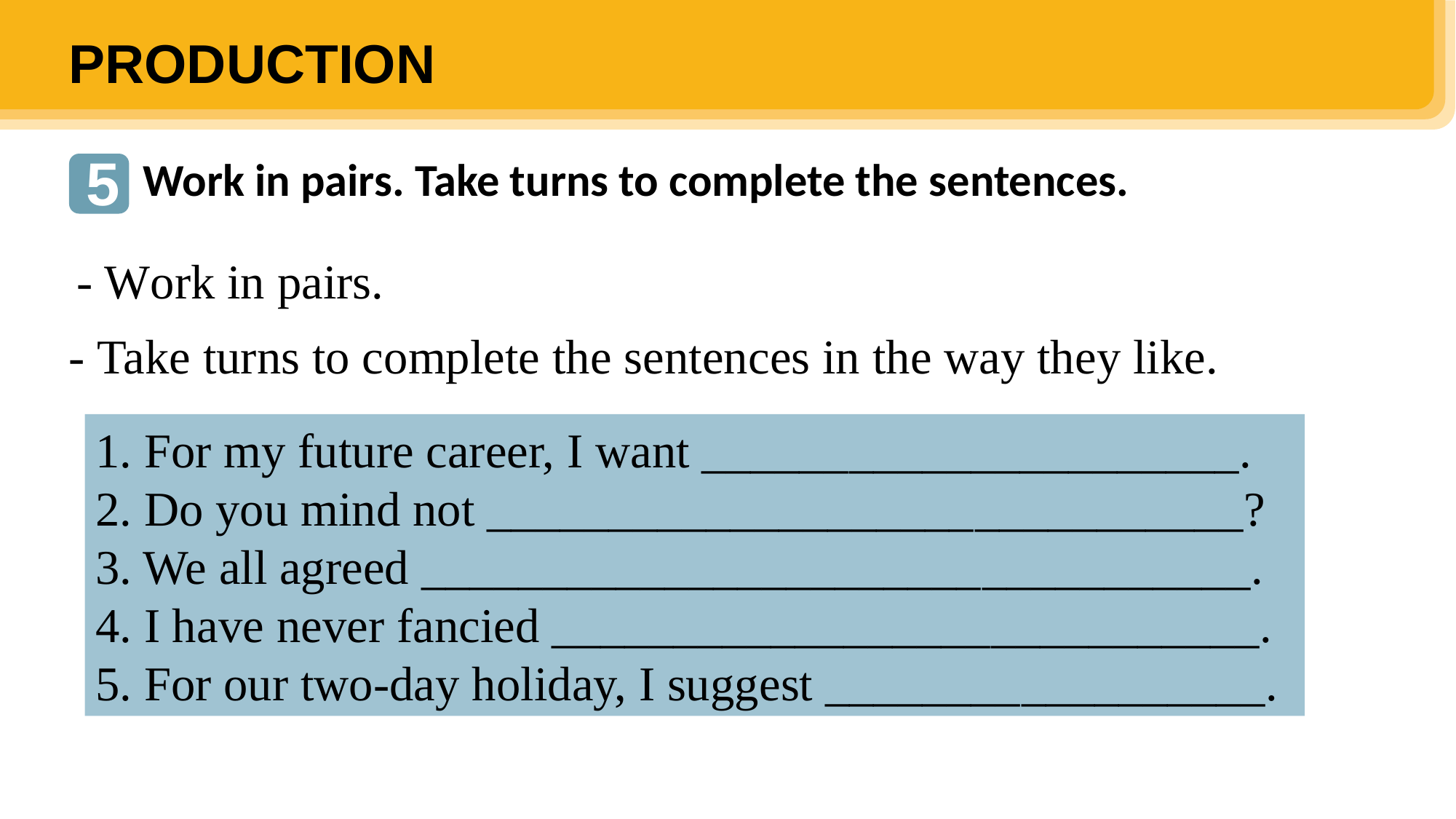

PRODUCTION
5
Work in pairs. Take turns to complete the sentences.

- Work in pairs.
- Take turns to complete the sentences in the way they like.
1. For my future career, I want ______________________.
2. Do you mind not _______________________________?
3. We all agreed __________________________________.
4. I have never fancied _____________________________.
5. For our two-day holiday, I suggest __________________.